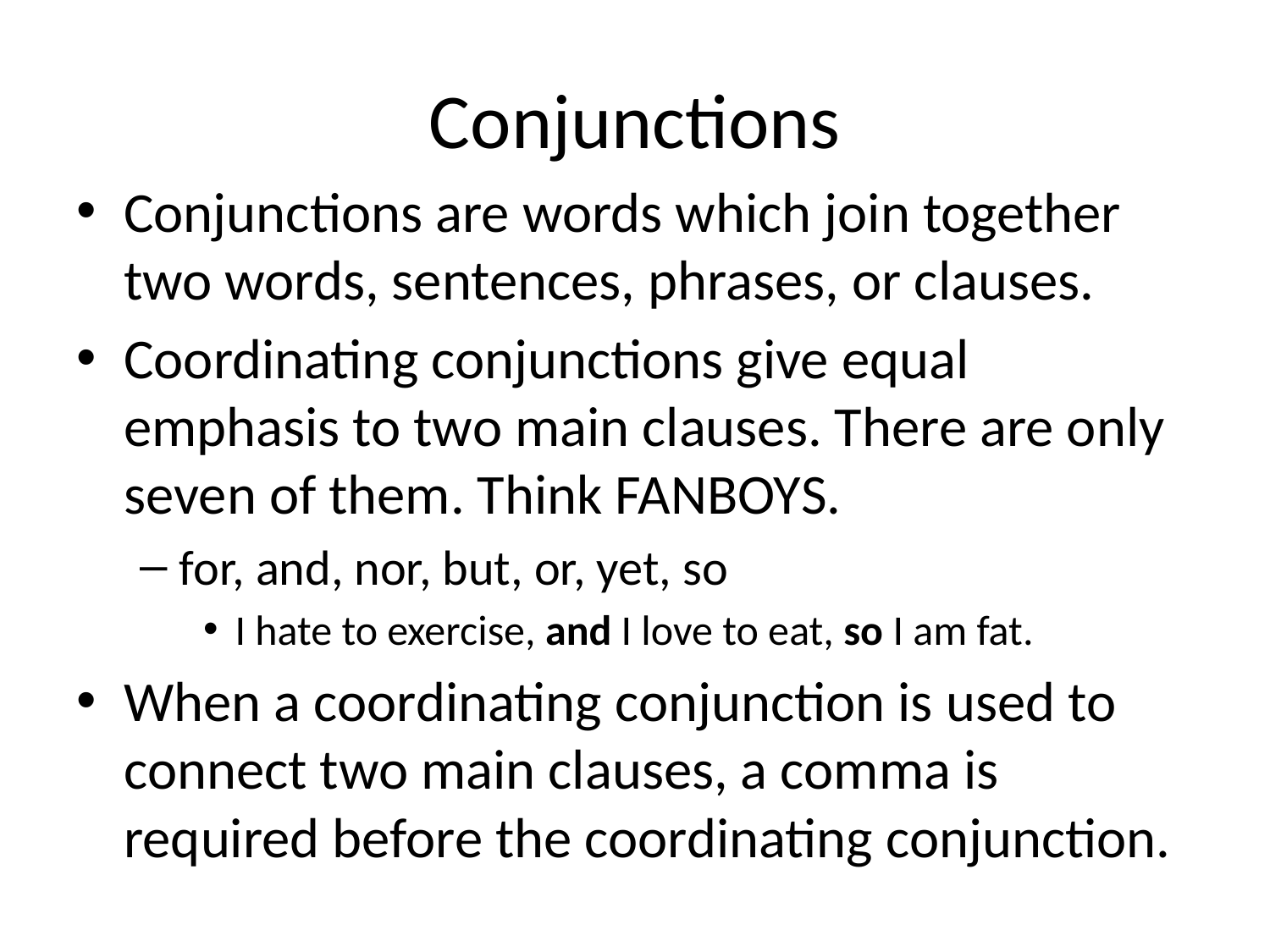

# Conjunctions
Conjunctions are words which join together two words, sentences, phrases, or clauses.
Coordinating conjunctions give equal emphasis to two main clauses. There are only seven of them. Think FANBOYS.
for, and, nor, but, or, yet, so
I hate to exercise, and I love to eat, so I am fat.
When a coordinating conjunction is used to connect two main clauses, a comma is required before the coordinating conjunction.